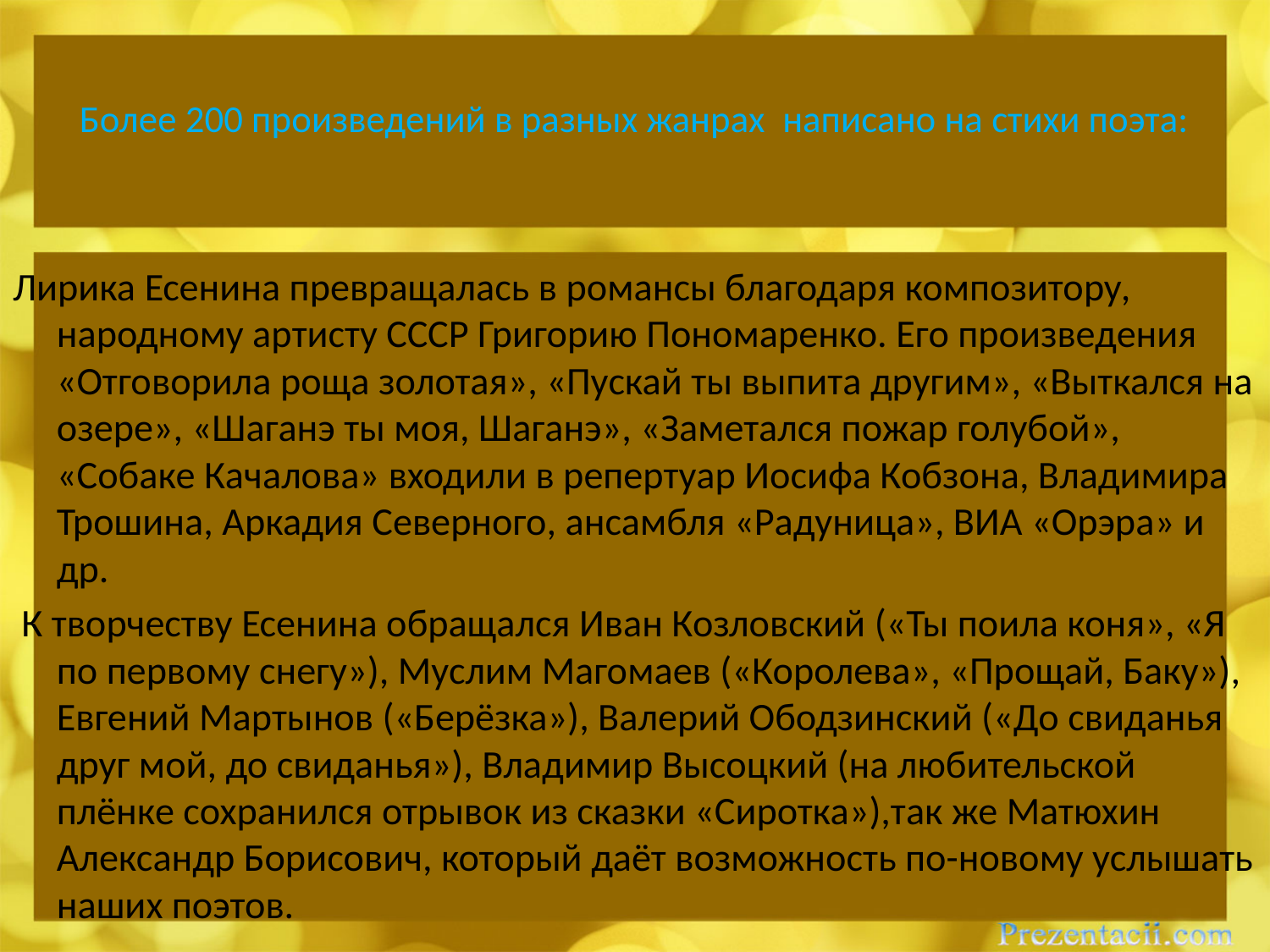

# Более 200 произведений в разных жанрах  написано на стихи поэта:

Лирика Есенина превращалась в романсы благодаря композитору, народному артисту СССР Григорию Пономаренко. Его произведения «Отговорила роща золотая», «Пускай ты выпита другим», «Выткался на озере», «Шаганэ ты моя, Шаганэ», «Заметался пожар голубой», «Собаке Качалова» входили в репертуар Иосифа Кобзона, Владимира Трошина, Аркадия Северного, ансамбля «Радуница», ВИА «Орэра» и др.
 К творчеству Есенина обращался Иван Козловский («Ты поила коня», «Я по первому снегу»), Муслим Магомаев («Королева», «Прощай, Баку»), Евгений Мартынов («Берёзка»), Валерий Ободзинский («До свиданья друг мой, до свиданья»), Владимир Высоцкий (на любительской плёнке сохранился отрывок из сказки «Сиротка»),так же Матюхин Александр Борисович, который даёт возможность по-новому услышать наших поэтов.